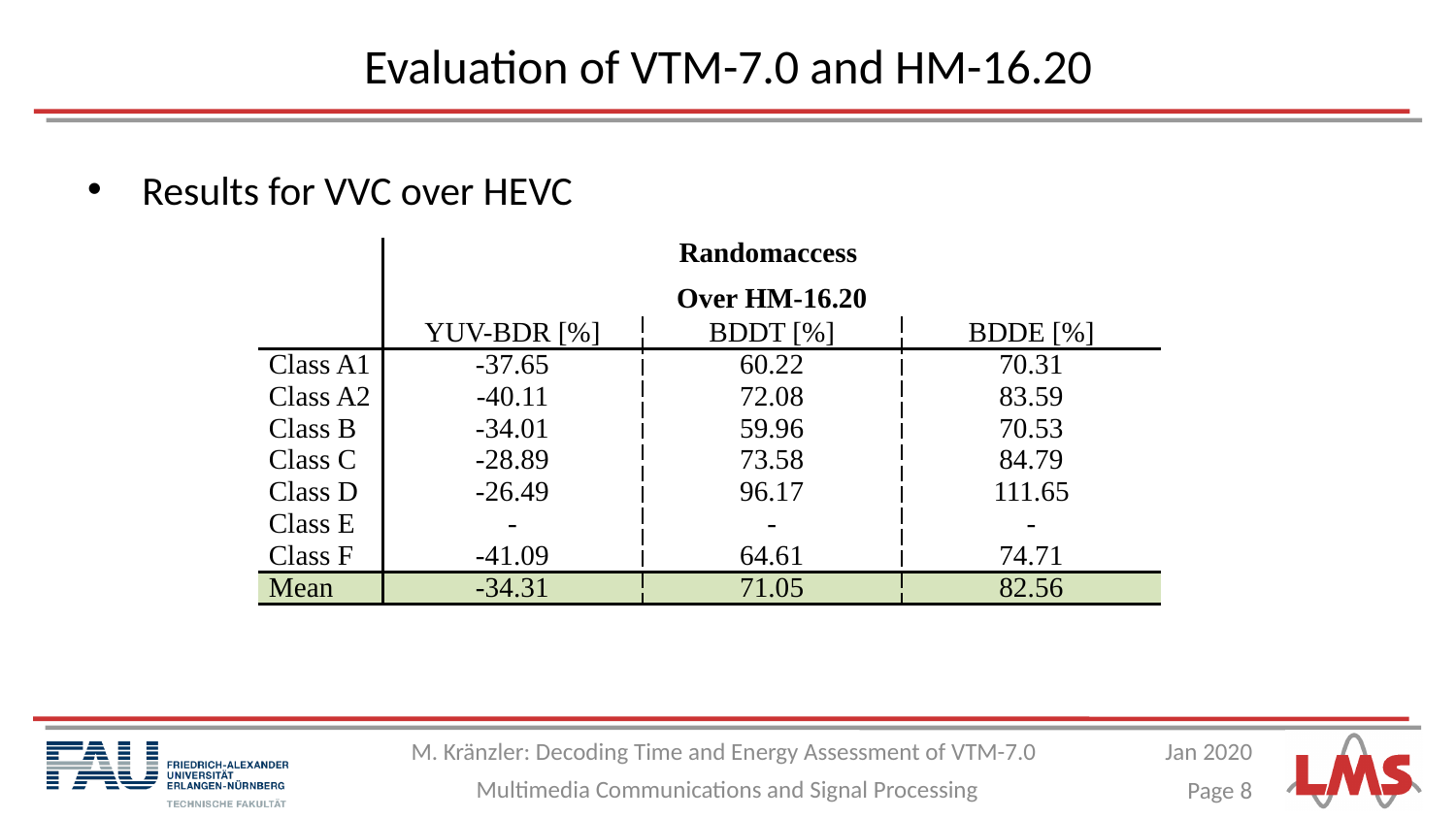

# Evaluation of VTM-7.0 and HM-16.20
Results for VVC over HEVC
|  |  | Randomaccess Over HM-16.20 |  |
| --- | --- | --- | --- |
|  | YUV-BDR [%] | BDDT [%] | BDDE [%] |
| Class A1 | -37.65 | 60.22 | 70.31 |
| Class A2 | -40.11 | 72.08 | 83.59 |
| Class B | -34.01 | 59.96 | 70.53 |
| Class C | -28.89 | 73.58 | 84.79 |
| Class D | -26.49 | 96.17 | 111.65 |
| Class E | - | - | - |
| Class F | -41.09 | 64.61 | 74.71 |
| Mean | -34.31 | 71.05 | 82.56 |